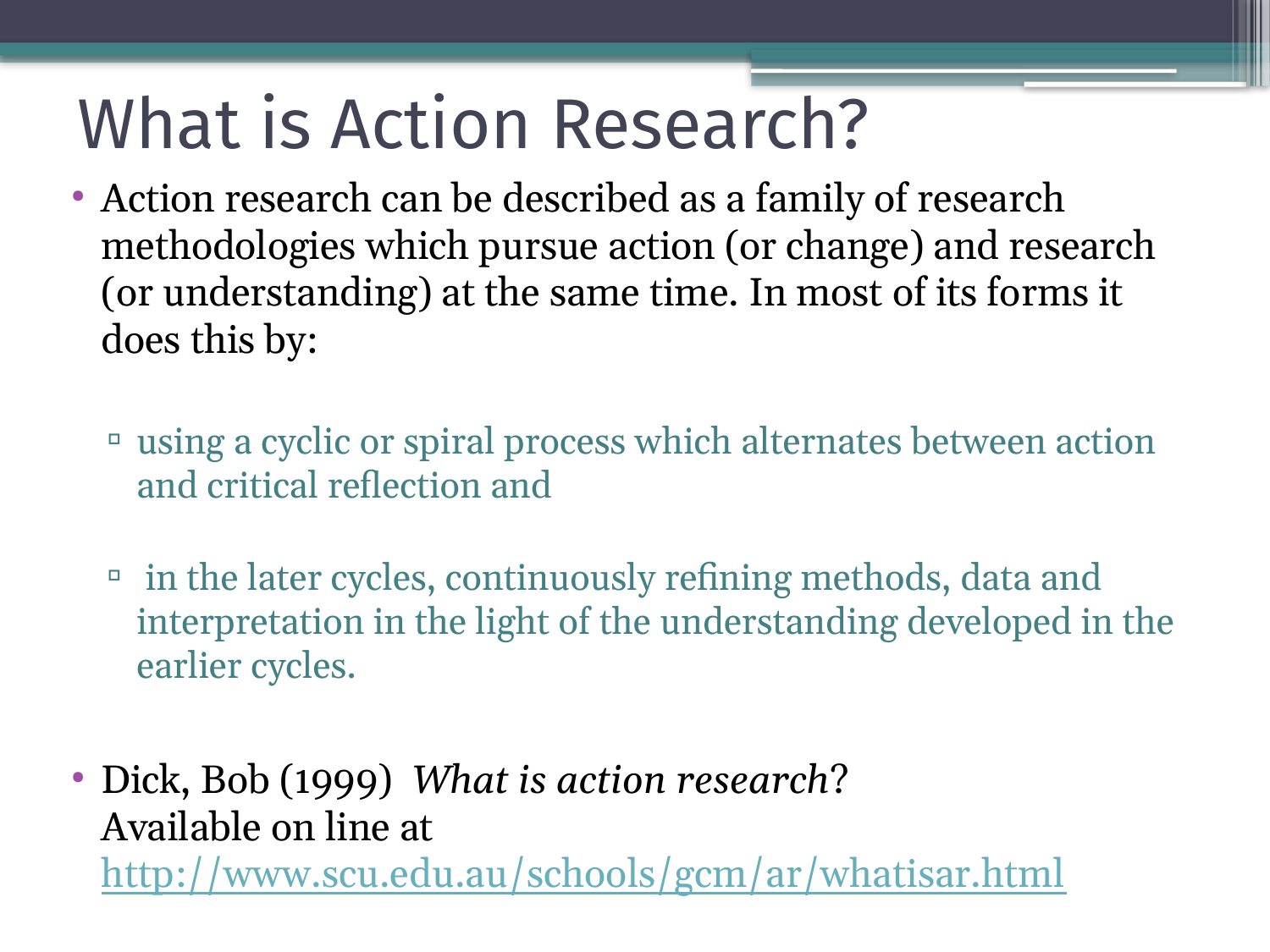

# What is Action Research?
Action research can be described as a family of research methodologies which pursue action (or change) and research (or understanding) at the same time. In most of its forms it does this by:

using a cyclic or spiral process which alternates between action and critical reflection and
 in the later cycles, continuously refining methods, data and interpretation in the light of the understanding developed in the earlier cycles.

Dick, Bob (1999)  What is action research? 
Available on line at http://www.scu.edu.au/schools/gcm/ar/whatisar.html